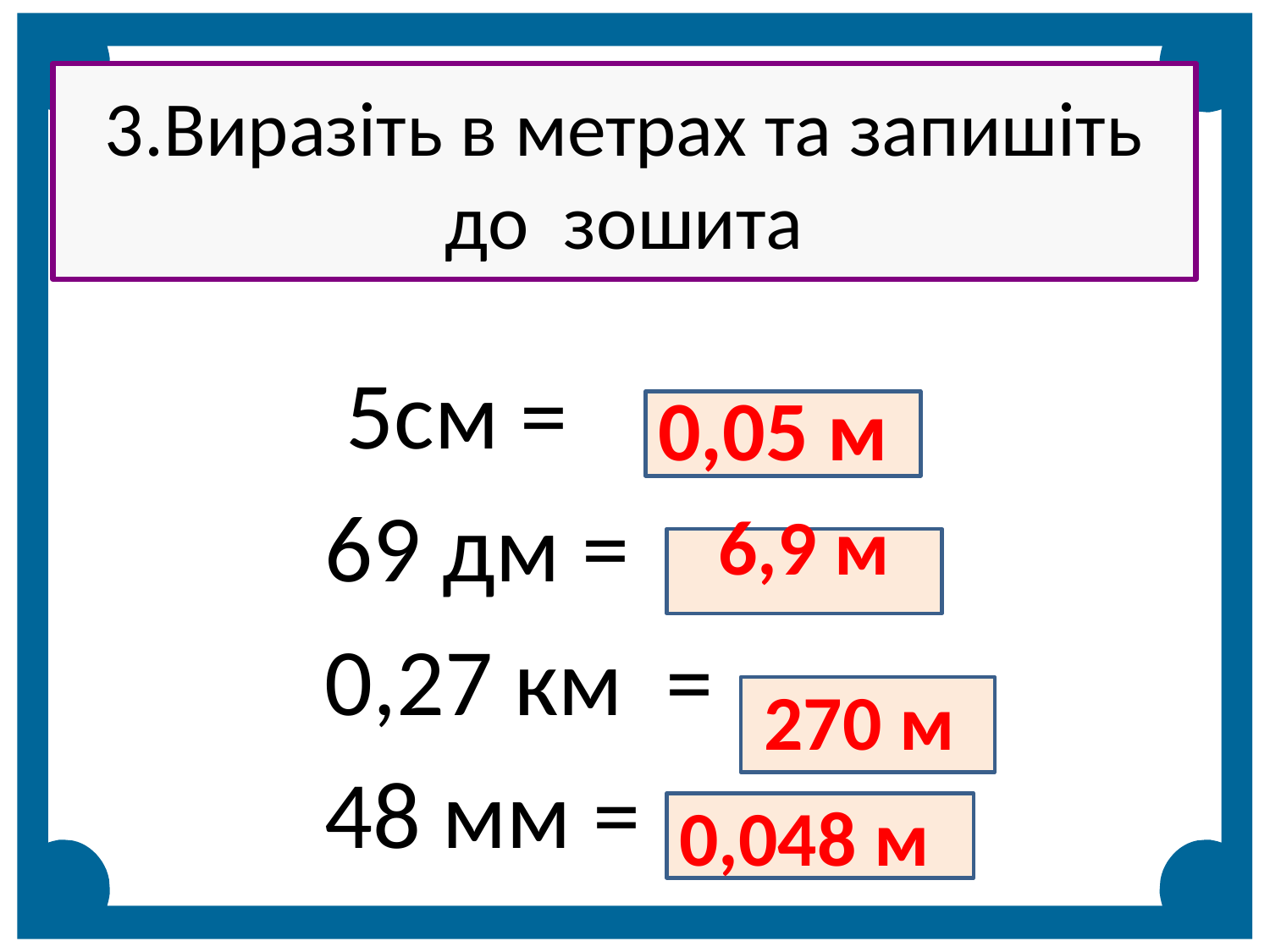

# 3.Виразіть в метрах та запишіть до  зошита

             5см =
            69 дм =
            0,27 км  =
            48 мм =
0,05 м

6,9 м

270 м

0,048 м